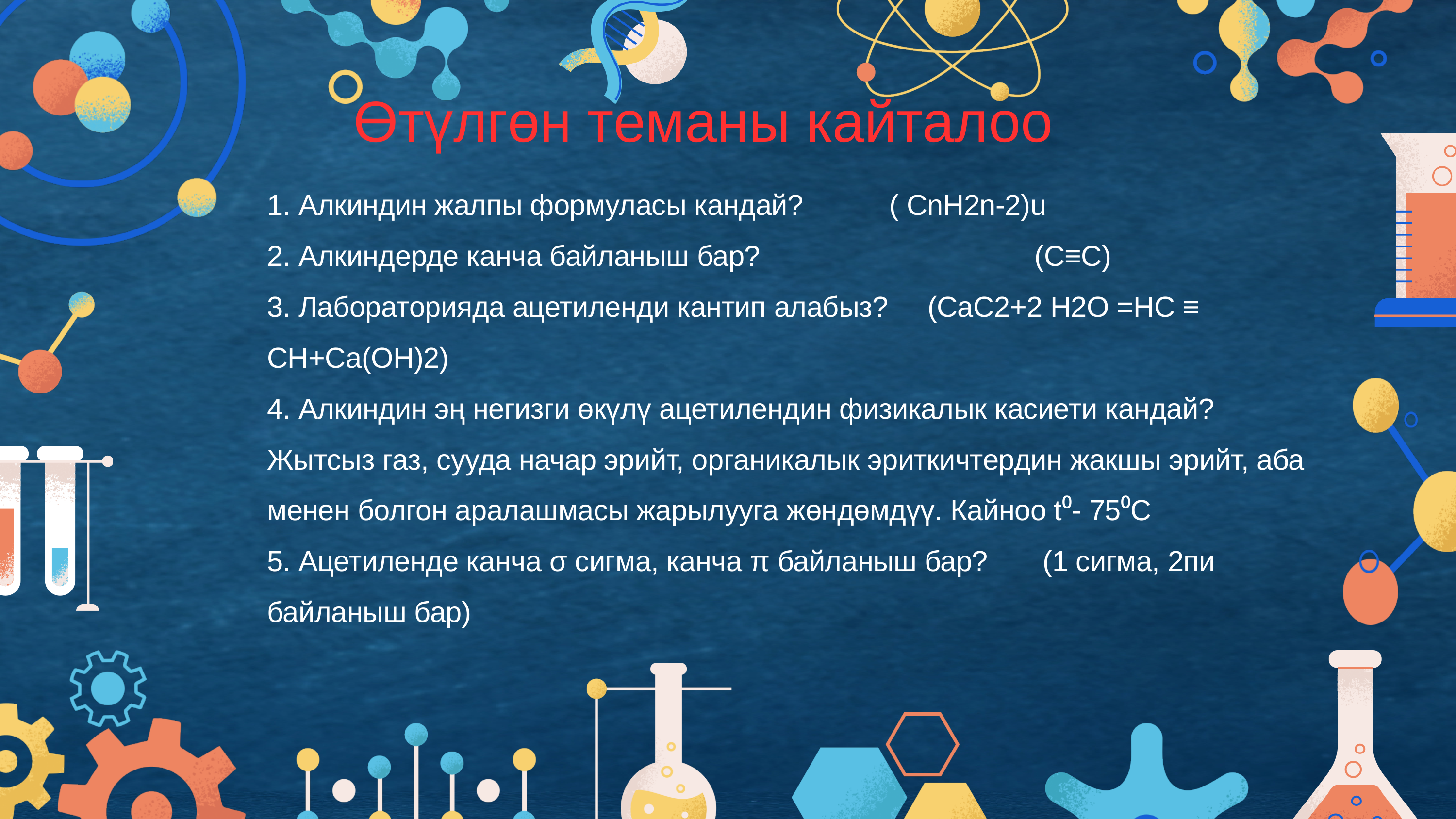

Өтүлгөн теманы кайталоо

1. Алкиндин жалпы формуласы кандай?           ( CnH2n-2)u
2. Алкиндерде канча байланыш бар?                                   (С≡С)
3. Лабораторияда ацетиленди кантип алабыз?     (CaC2+2 H2O =HC ≡ CH+Ca(OH)2)
4. Алкиндин эң негизги өкүлү ацетилендин физикалык касиети кандай?   Жытсыз газ, сууда начар эрийт, органикалык эриткичтердин жакшы эрийт, аба менен болгон аралашмасы жарылууга жөндөмдүү. Кайноо t⁰- 75⁰C
5. Ацетиленде канча σ сигма, канча π байланыш бар?       (1 сигма, 2пи байланыш бар)